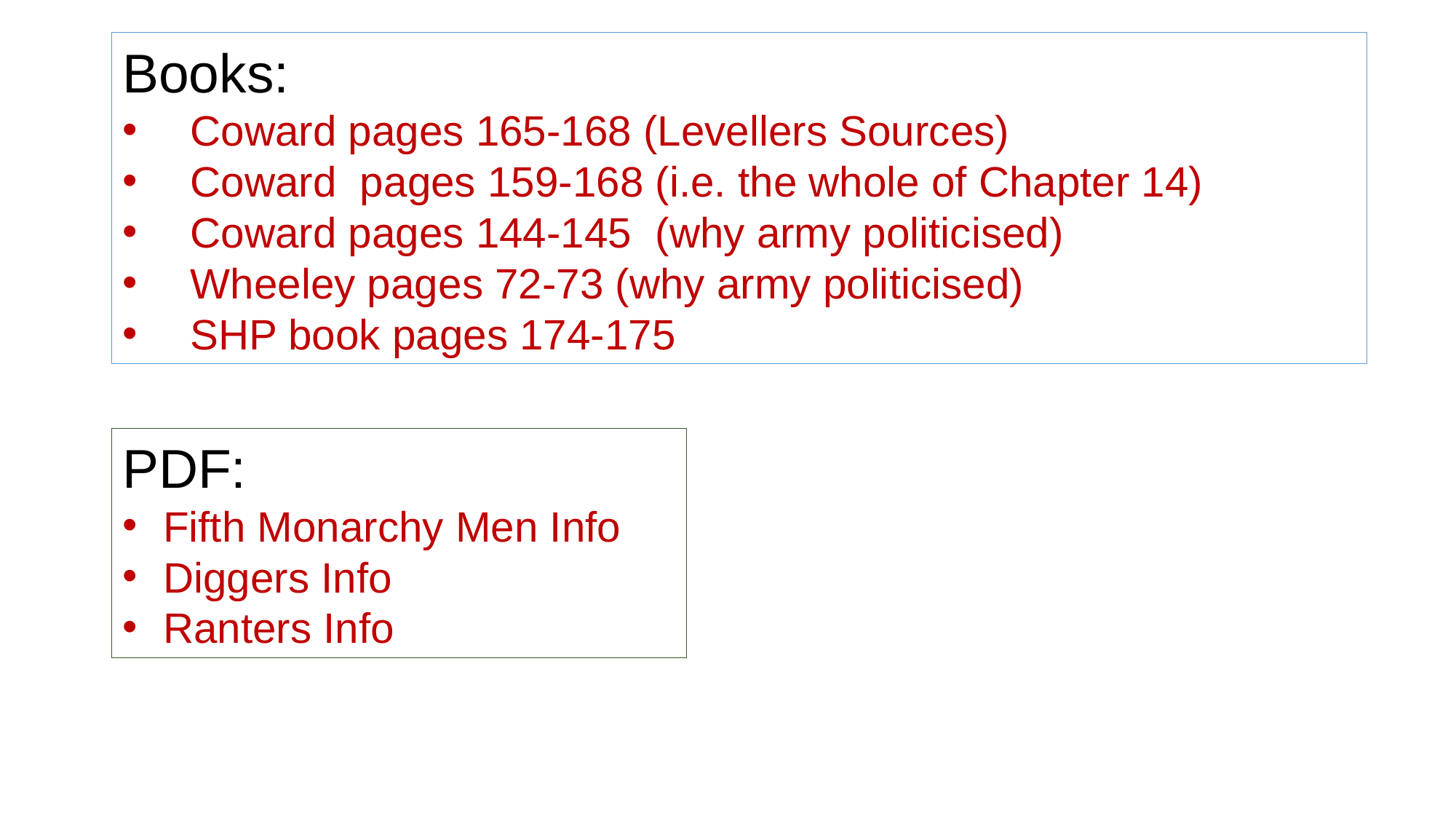

Books:
Coward pages 165-168 (Levellers Sources)
Coward  pages 159-168 (i.e. the whole of Chapter 14)
Coward pages 144-145  (why army politicised)
Wheeley pages 72-73 (why army politicised)
SHP book pages 174-175
PDF:
Fifth Monarchy Men Info
Diggers Info
Ranters Info